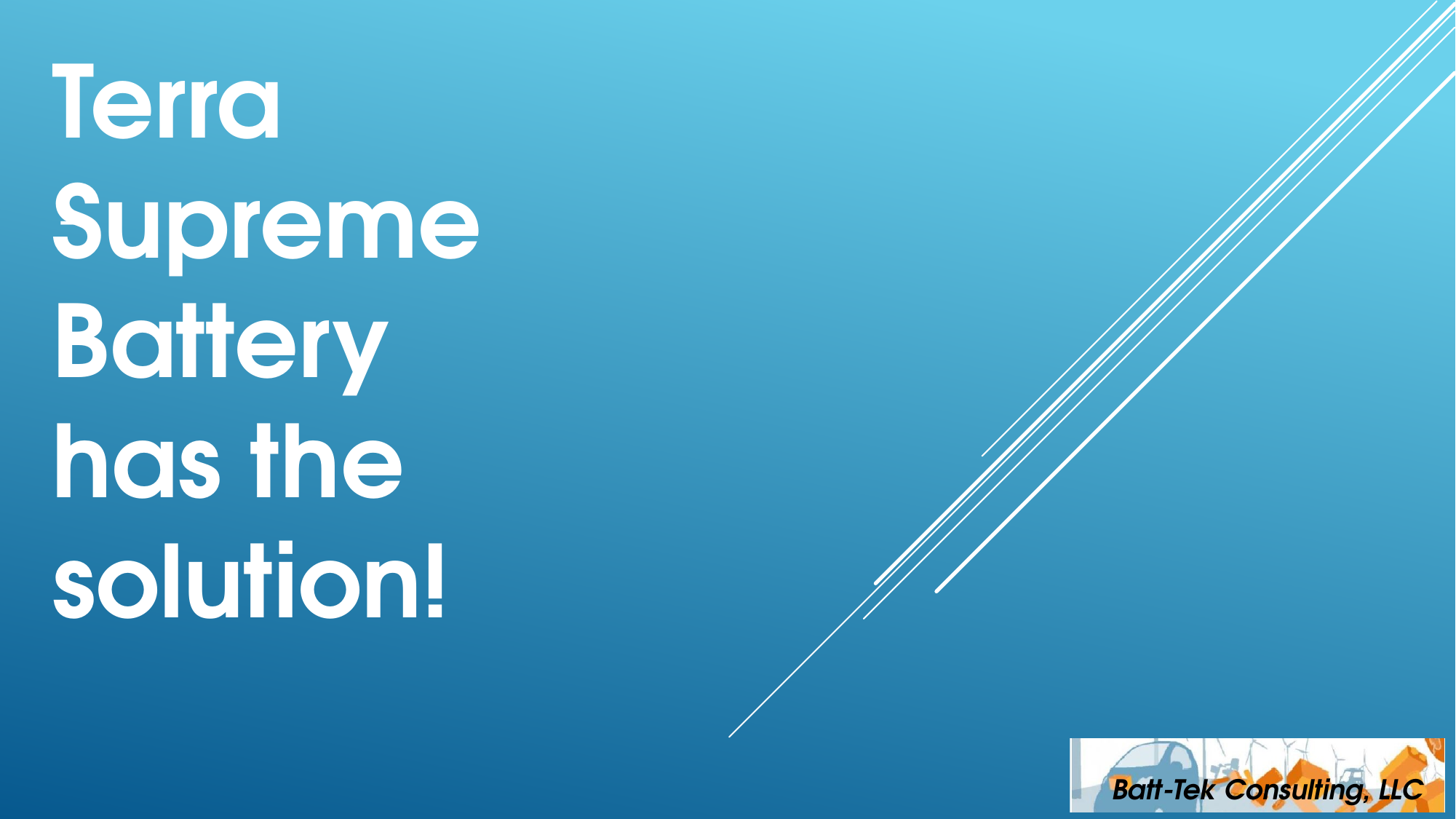

Terra Supreme Battery has the solution!
-